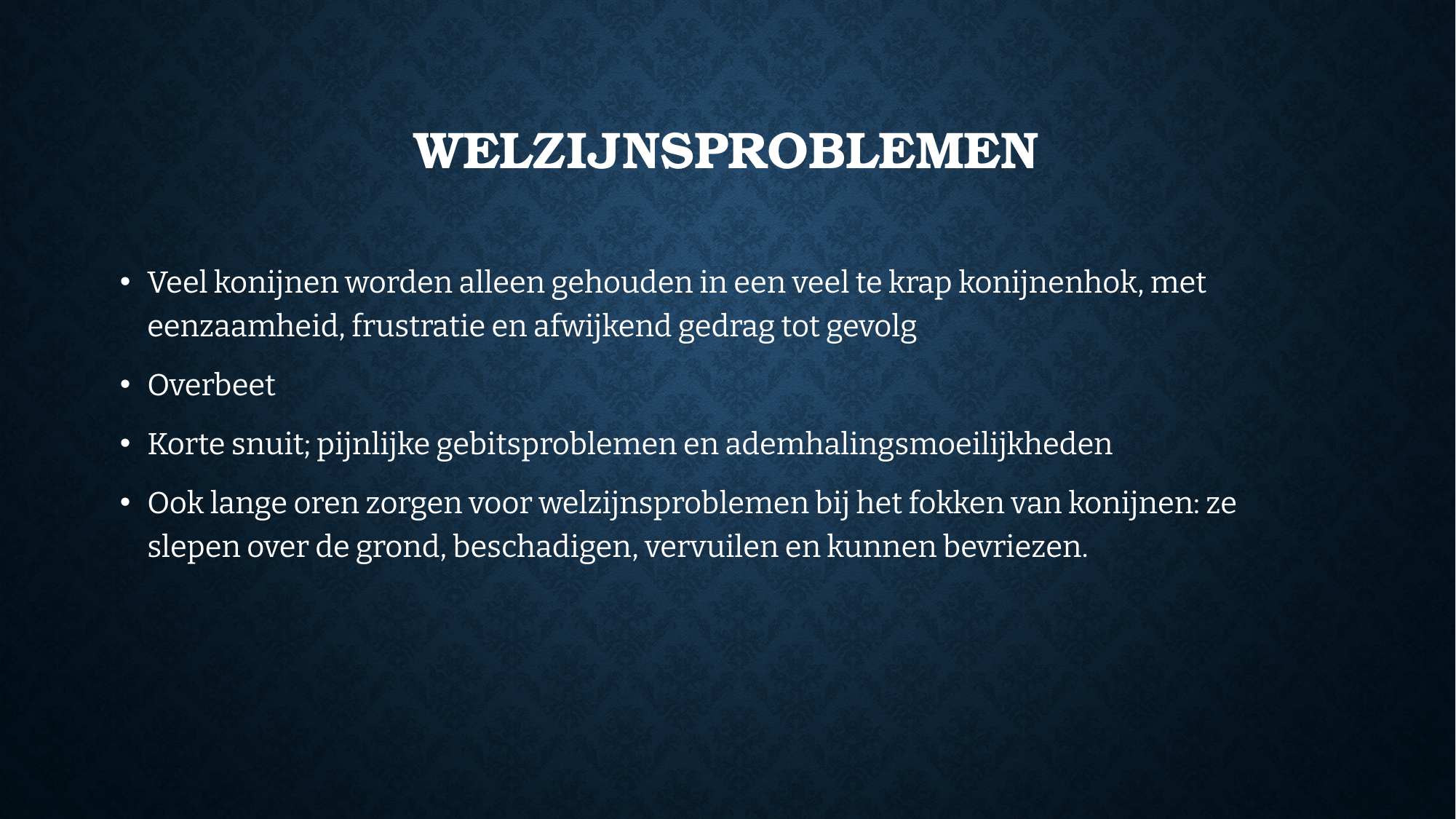

# Welzijnsproblemen
Veel konijnen worden alleen gehouden in een veel te krap konijnenhok, met eenzaamheid, frustratie en afwijkend gedrag tot gevolg
Overbeet
Korte snuit; pijnlijke gebitsproblemen en ademhalingsmoeilijkheden
Ook lange oren zorgen voor welzijnsproblemen bij het fokken van konijnen: ze slepen over de grond, beschadigen, vervuilen en kunnen bevriezen.